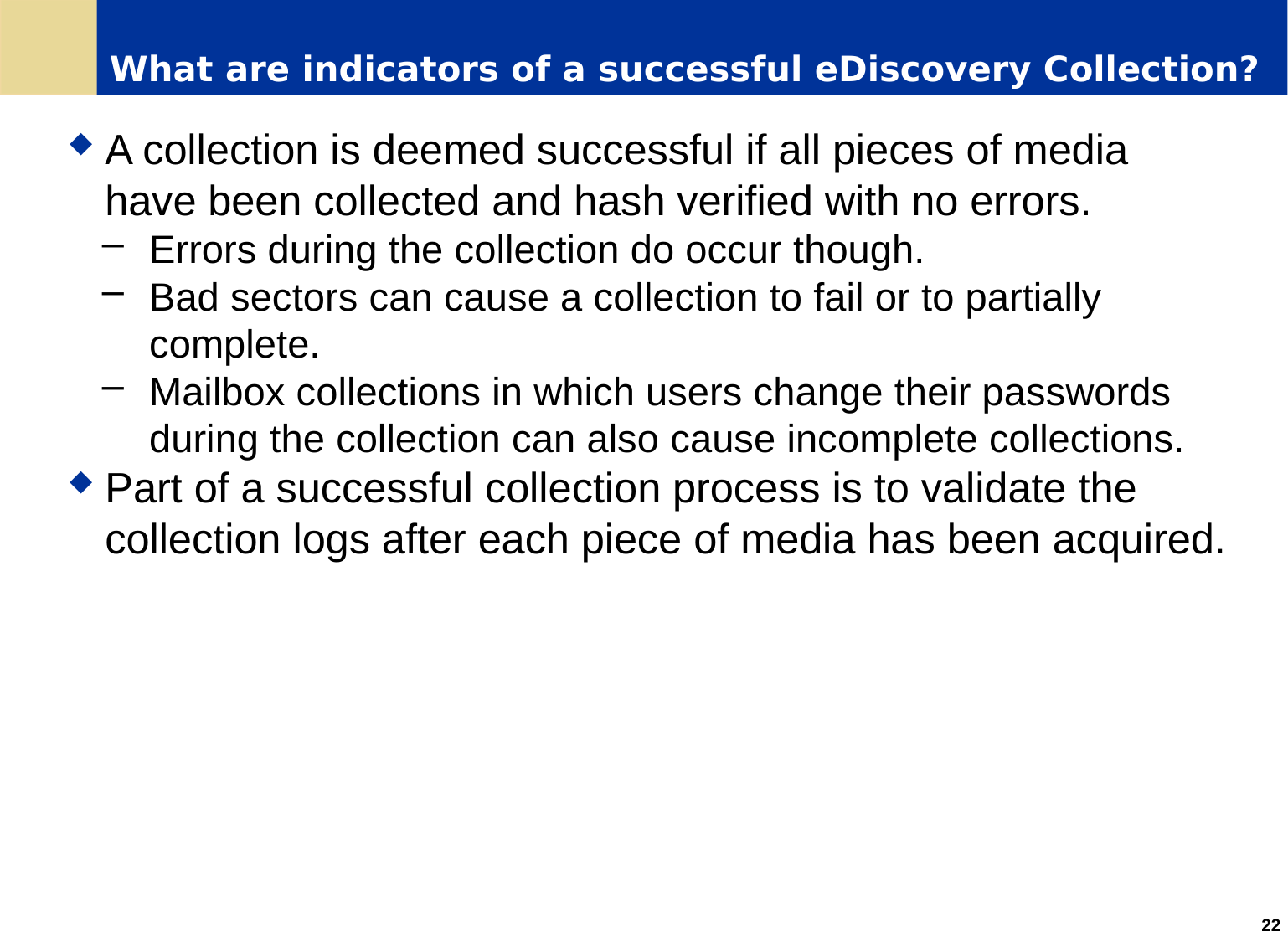

# What are indicators of a successful eDiscovery Collection?
A collection is deemed successful if all pieces of media have been collected and hash verified with no errors.
Errors during the collection do occur though.
Bad sectors can cause a collection to fail or to partially complete.
Mailbox collections in which users change their passwords during the collection can also cause incomplete collections.
Part of a successful collection process is to validate the collection logs after each piece of media has been acquired.
22